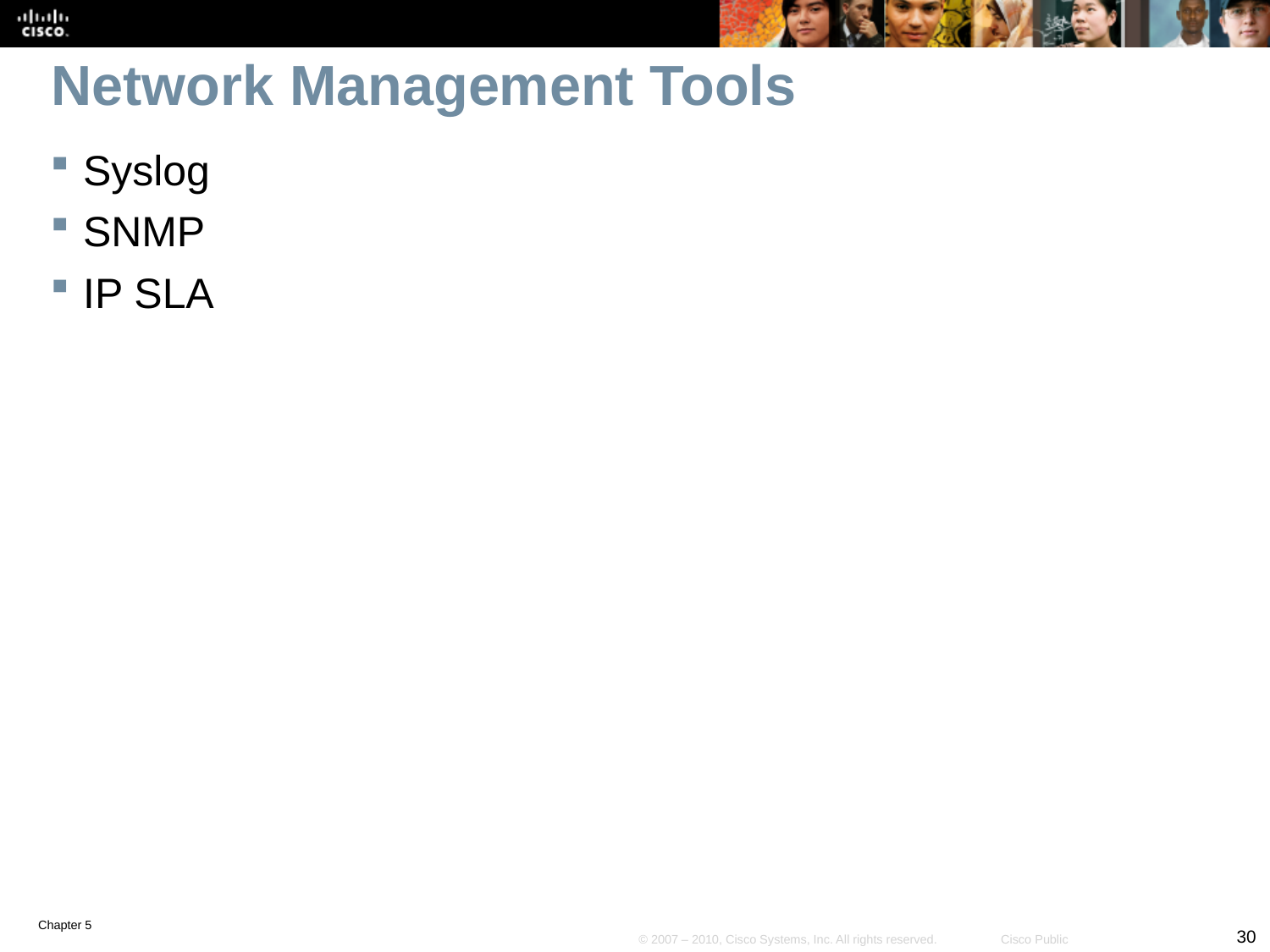

# Network Management Tools
Syslog
SNMP
IP SLA